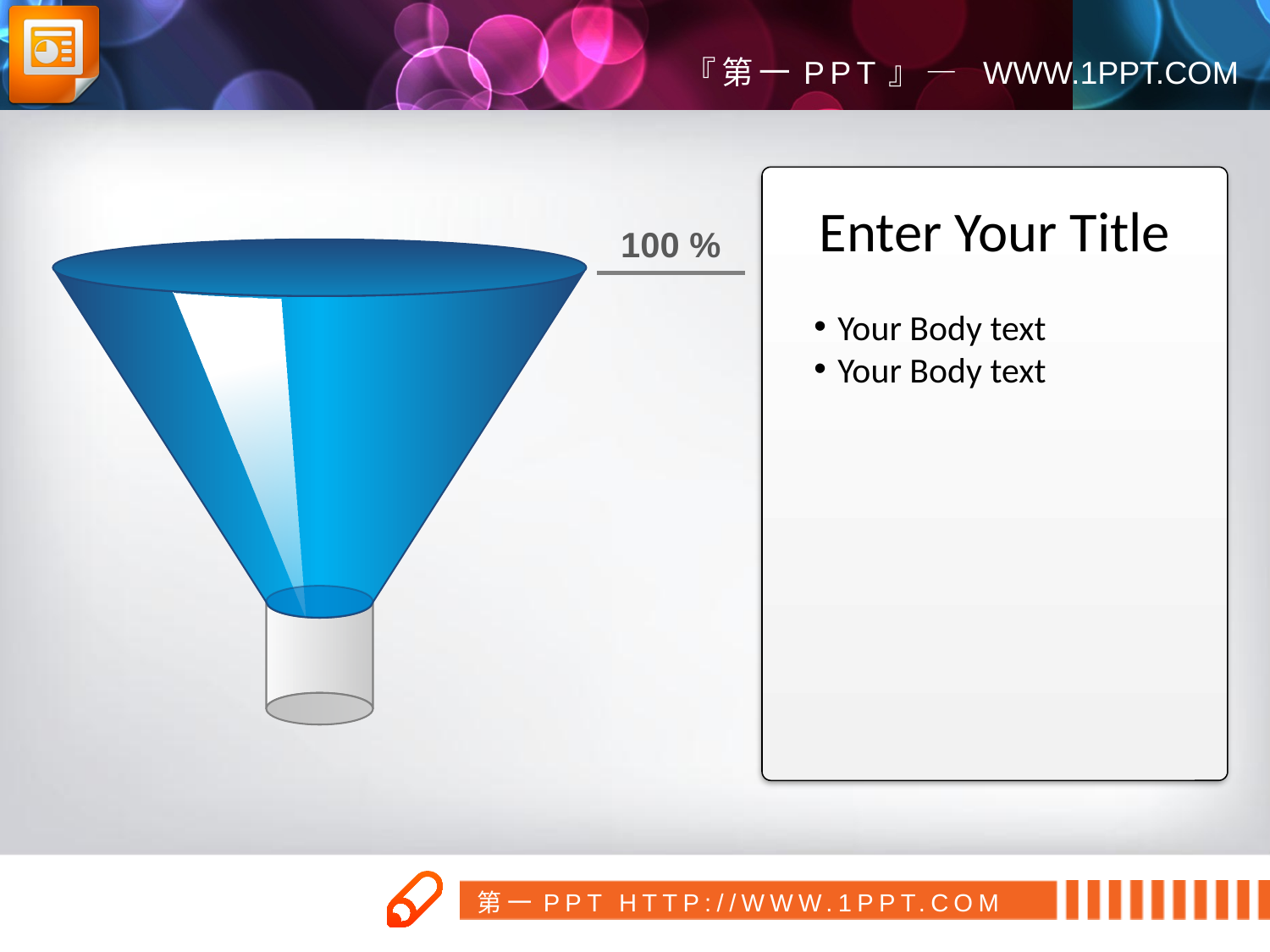

Enter Your Title

 Your Body text
 Your Body text

100 %